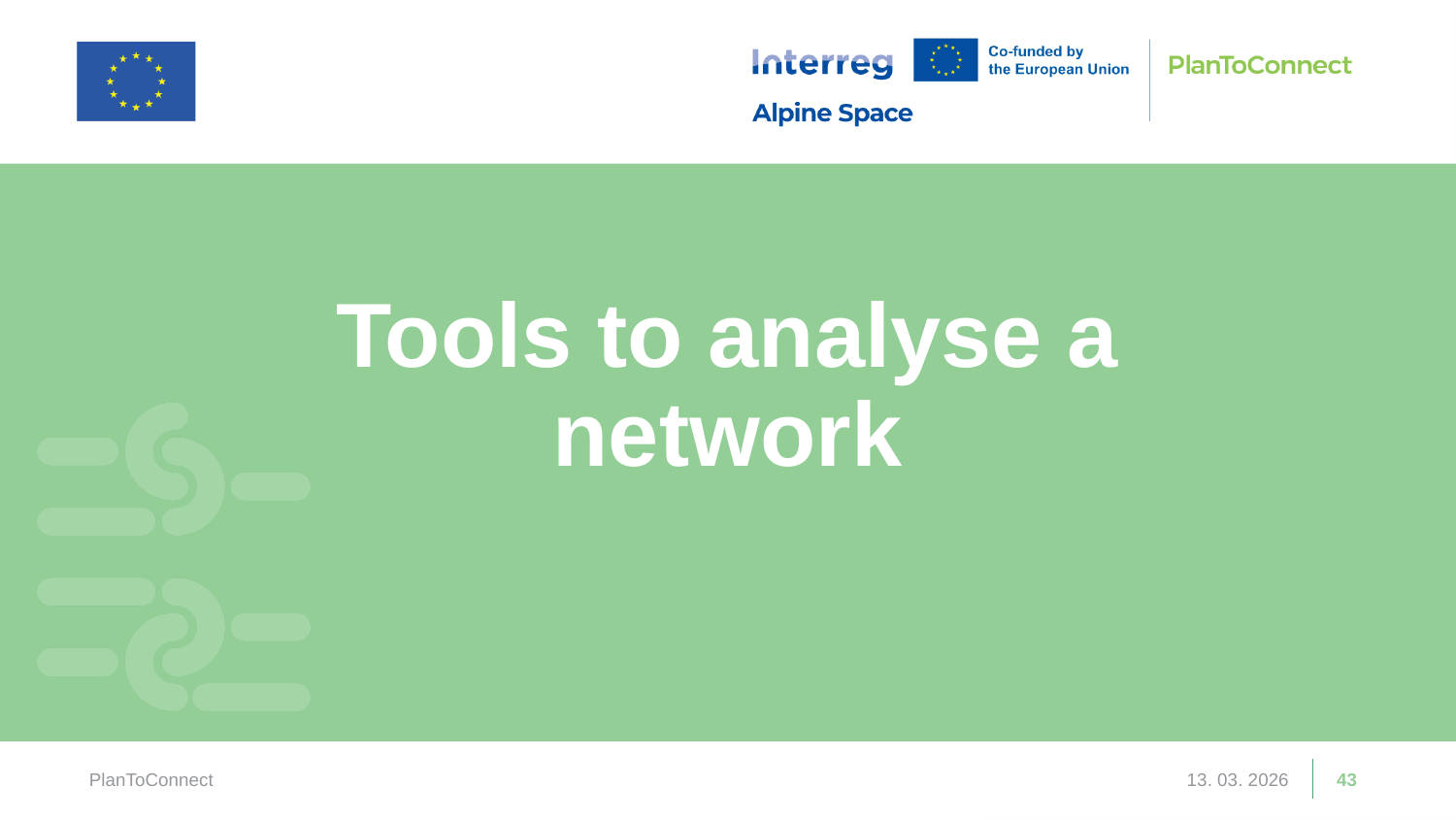

Tools to analyse a network
PlanToConnect
13. 03. 2026
43